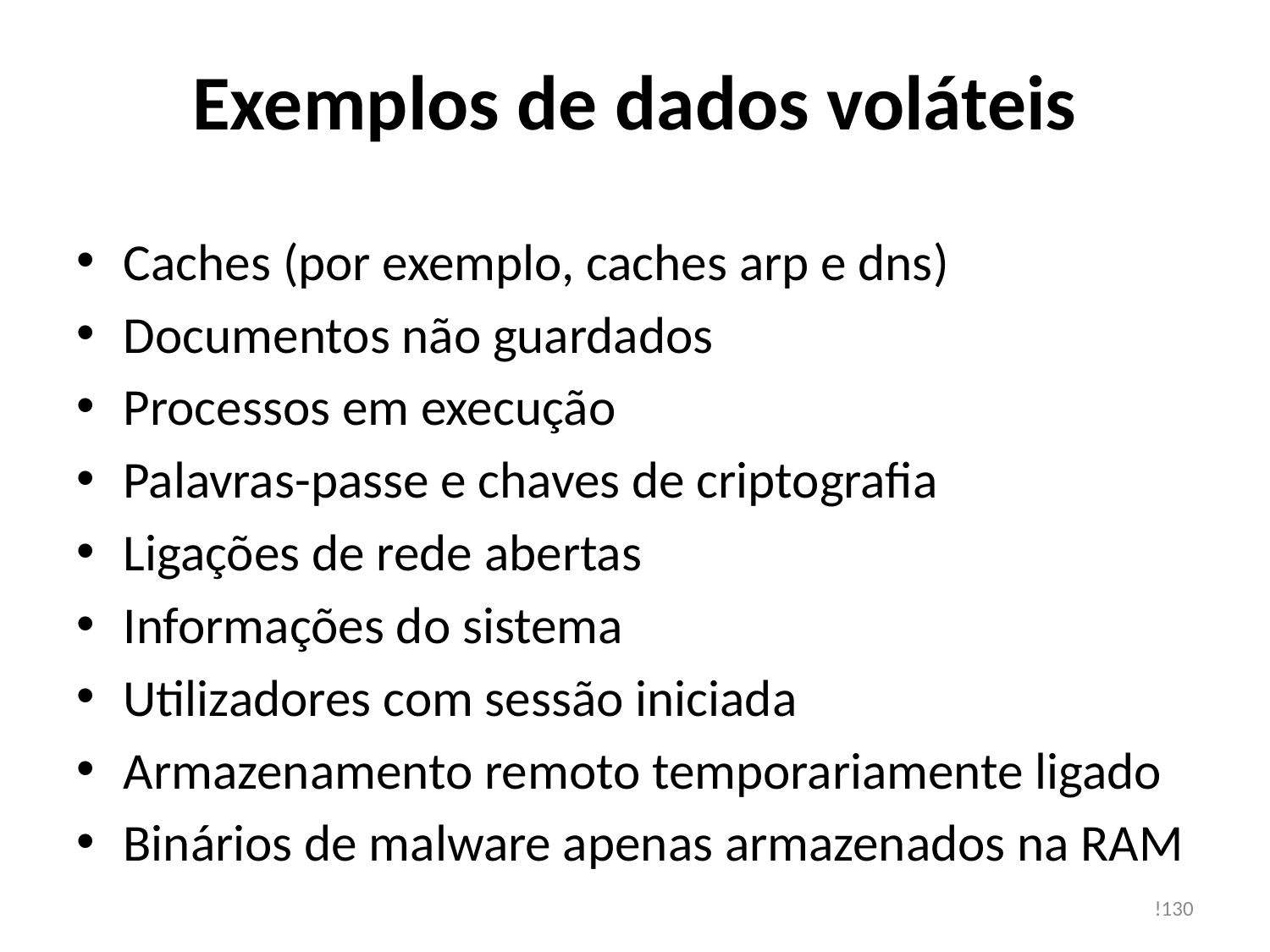

# Exemplos de dados voláteis
Caches (por exemplo, caches arp e dns)
Documentos não guardados
Processos em execução
Palavras-passe e chaves de criptografia
Ligações de rede abertas
Informações do sistema
Utilizadores com sessão iniciada
Armazenamento remoto temporariamente ligado
Binários de malware apenas armazenados na RAM

!130